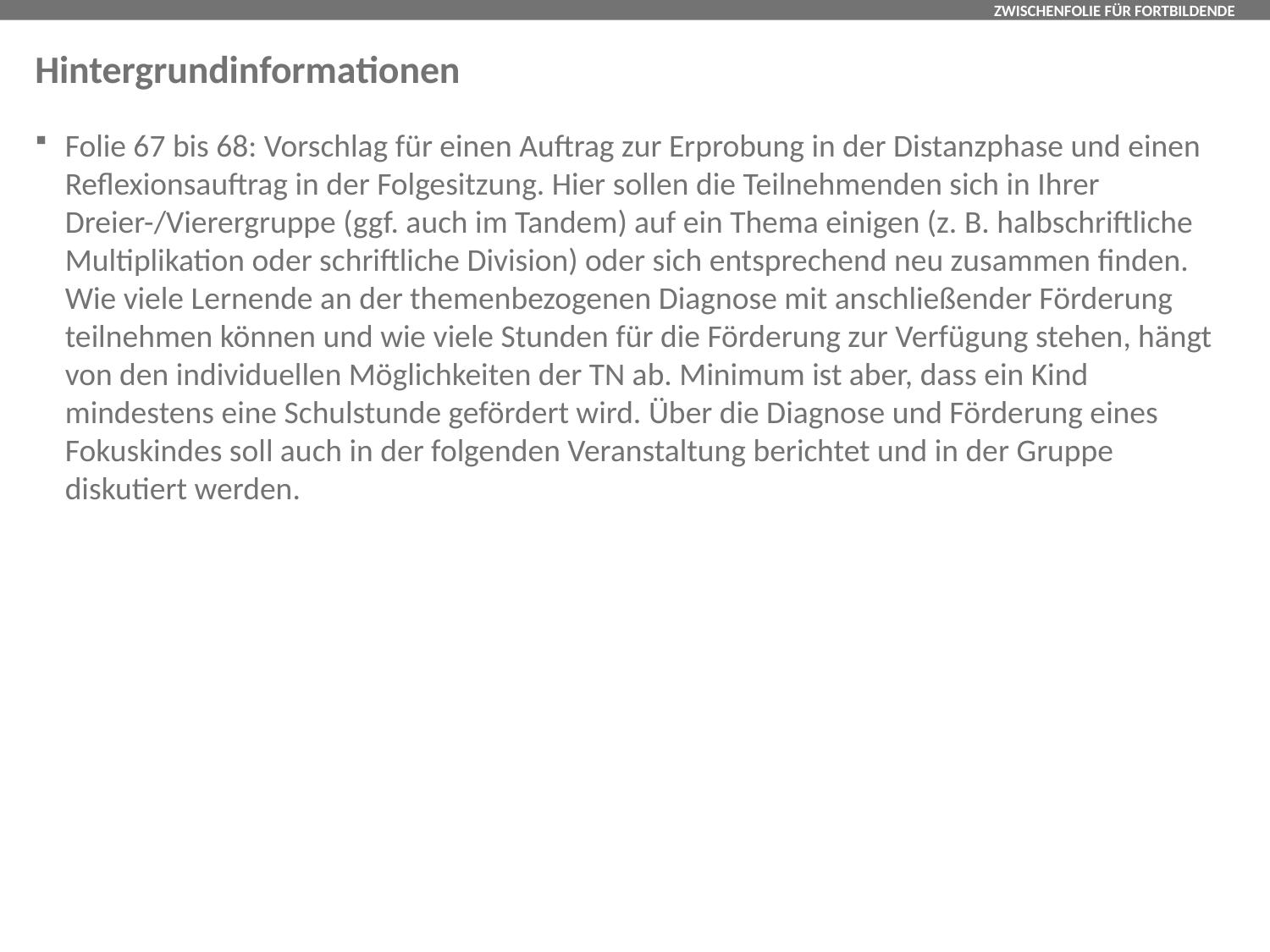

# Hintergrundinformationen
Folie 67 bis 68: Vorschlag für einen Auftrag zur Erprobung in der Distanzphase und einen Reflexionsauftrag in der Folgesitzung. Hier sollen die Teilnehmenden sich in Ihrer Dreier-/Vierergruppe (ggf. auch im Tandem) auf ein Thema einigen (z. B. halbschriftliche Multiplikation oder schriftliche Division) oder sich entsprechend neu zusammen finden. Wie viele Lernende an der themenbezogenen Diagnose mit anschließender Förderung teilnehmen können und wie viele Stunden für die Förderung zur Verfügung stehen, hängt von den individuellen Möglichkeiten der TN ab. Minimum ist aber, dass ein Kind mindestens eine Schulstunde gefördert wird. Über die Diagnose und Förderung eines Fokuskindes soll auch in der folgenden Veranstaltung berichtet und in der Gruppe diskutiert werden.